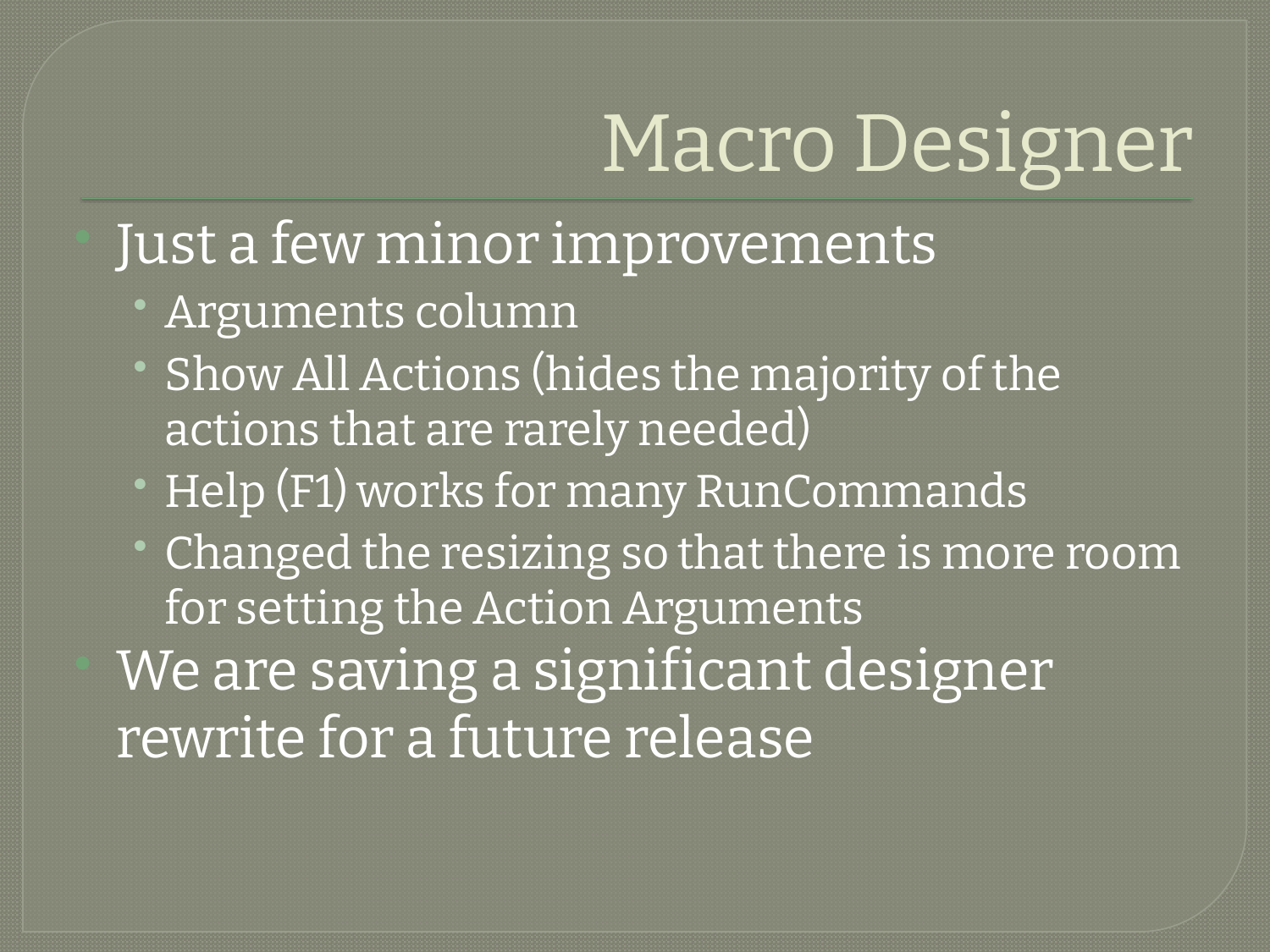

# Macro Designer
Just a few minor improvements
Arguments column
Show All Actions (hides the majority of the actions that are rarely needed)
Help (F1) works for many RunCommands
Changed the resizing so that there is more room for setting the Action Arguments
We are saving a significant designer rewrite for a future release